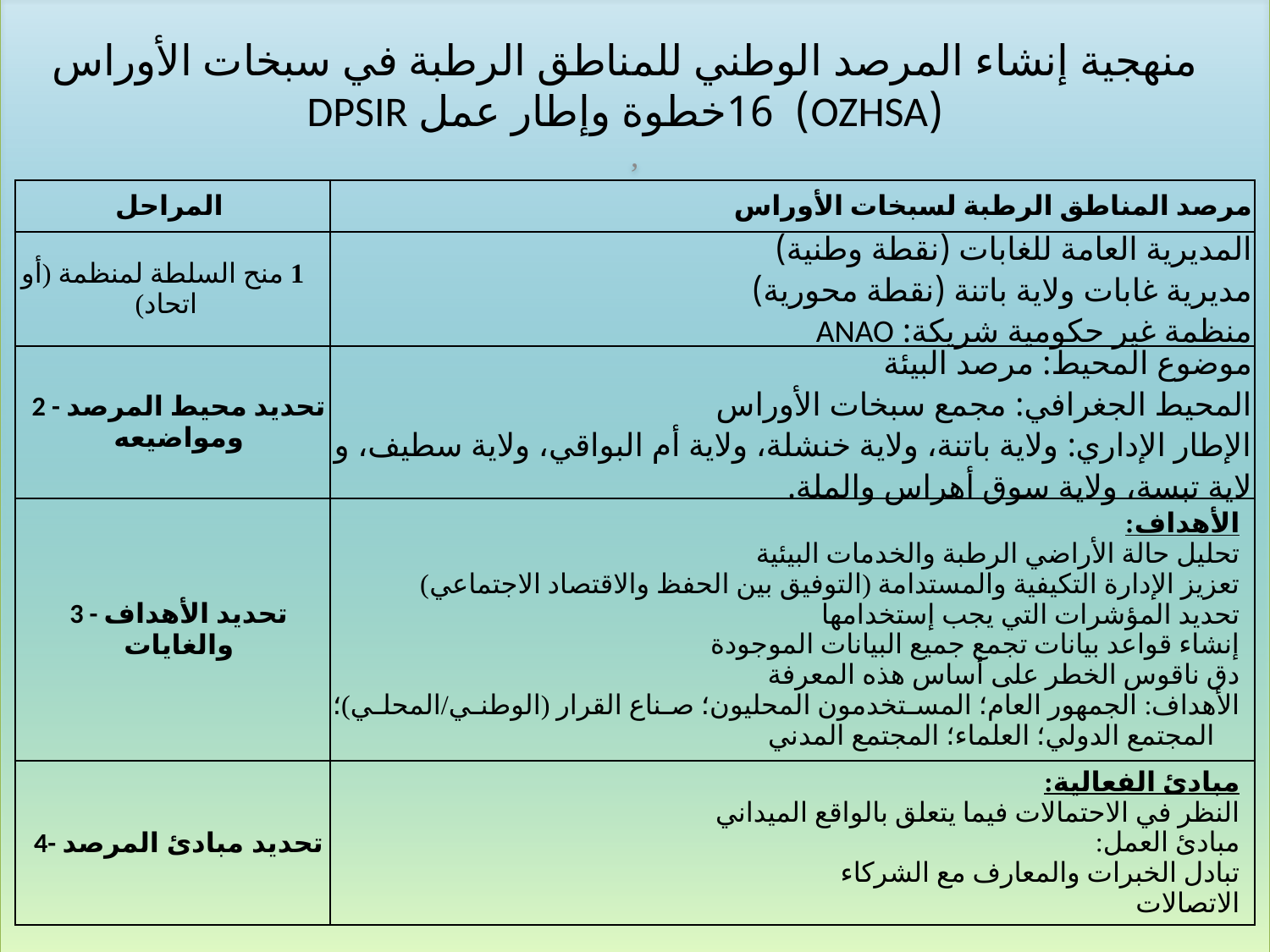

,
منهجية إنشاء المرصد الوطني للمناطق الرطبة في سبخات الأوراس (OZHSA)  16خطوة وإطار عمل DPSIR
| المراحل | مرصد المناطق الرطبة لسبخات الأوراس |
| --- | --- |
| 1 منح السلطة لمنظمة (أو اتحاد) | المديرية العامة للغابات (نقطة وطنية) مديرية غابات ولاية باتنة (نقطة محورية) منظمة غير حكومية شريكة: ANAO |
| 2 - تحديد محيط المرصد ومواضيعه | موضوع المحيط: مرصد البيئة المحيط الجغرافي: مجمع سبخات الأوراس الإطار الإداري: ولاية باتنة، ولاية خنشلة، ولاية أم البواقي، ولاية سطيف، ولاية تبسة، ولاية سوق أهراس والملة. |
| 3 - تحديد الأهداف والغايات | الأهداف: تحليل حالة الأراضي الرطبة والخدمات البيئية تعزيز الإدارة التكيفية والمستدامة (التوفيق بين الحفظ والاقتصاد الاجتماعي) تحديد المؤشرات التي يجب إستخدامها إنشاء قواعد بيانات تجمع جميع البيانات الموجودة دق ناقوس الخطر على أساس هذه المعرفة الأهداف: الجمهور العام؛ المستخدمون المحليون؛ صناع القرار (الوطني/المحلي)؛ المجتمع الدولي؛ العلماء؛ المجتمع المدني |
| 4- تحديد مبادئ المرصد | مبادئ الفعالية: النظر في الاحتمالات فيما يتعلق بالواقع الميداني مبادئ العمل: تبادل الخبرات والمعارف مع الشركاء الاتصالات |